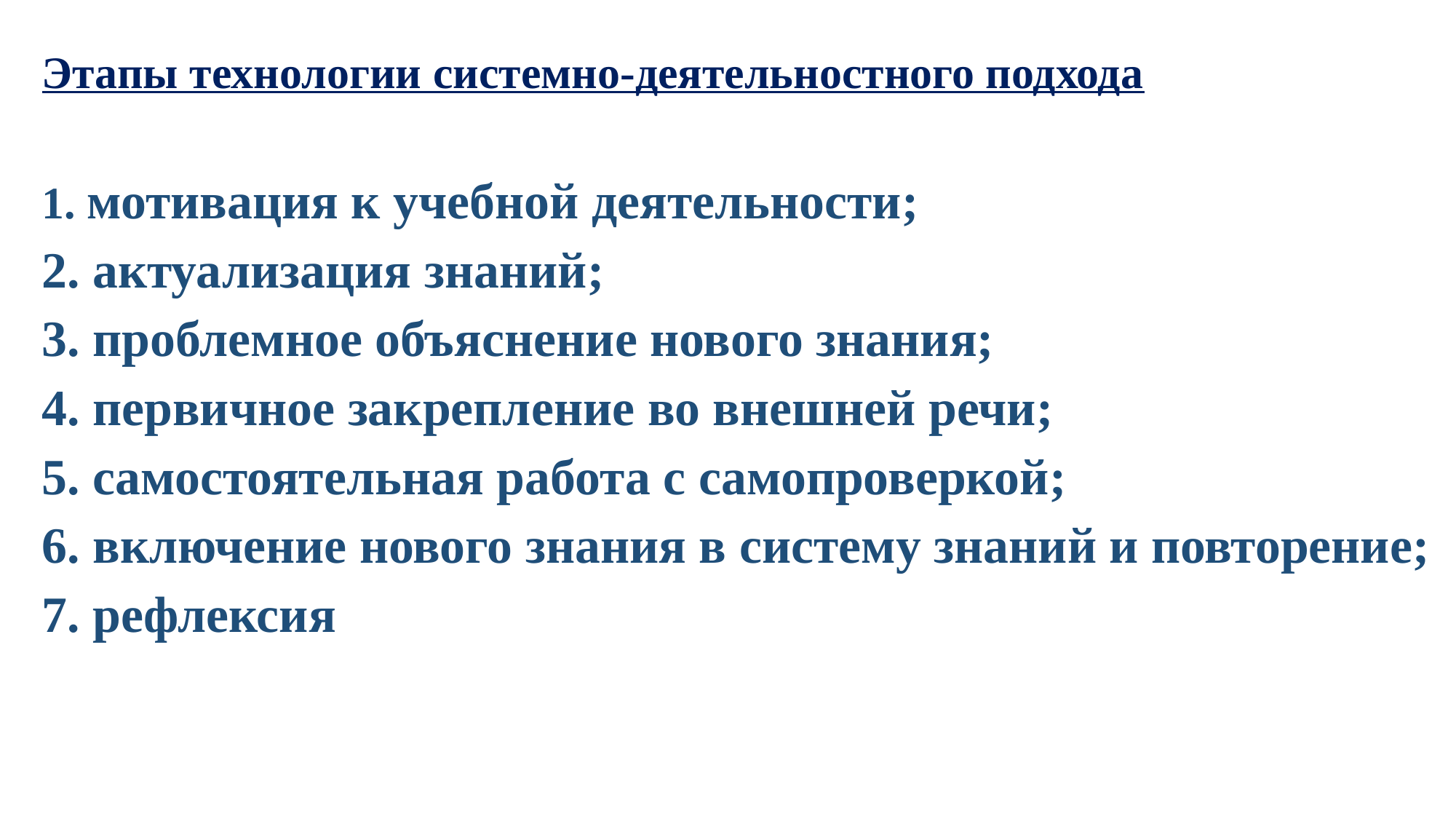

Этапы технологии системно-деятельностного подхода

1. мотивация к учебной деятельности;
2. актуализация знаний;
3. проблемное объяснение нового знания;
4. первичное закрепление во внешней речи;
5. самостоятельная работа с самопроверкой;
6. включение нового знания в систему знаний и повторение;
7. рефлексия

#